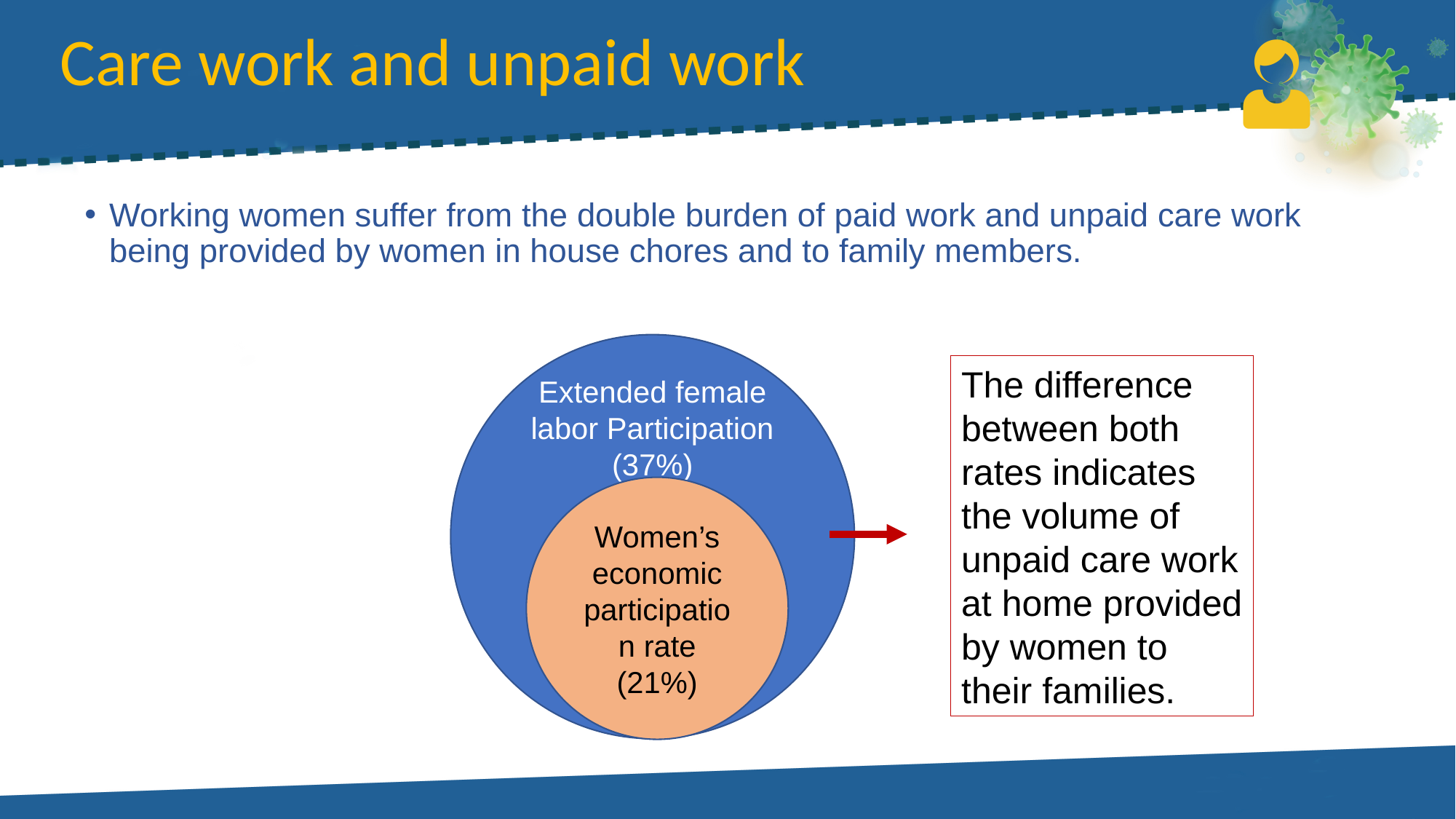

# Care work and unpaid work
Working women suffer from the double burden of paid work and unpaid care work being provided by women in house chores and to family members.
Extended female labor Participation (37%)

Women’s economic participation rate (21%)
The difference between both
rates indicates the volume of unpaid care work at home provided by women to their families.